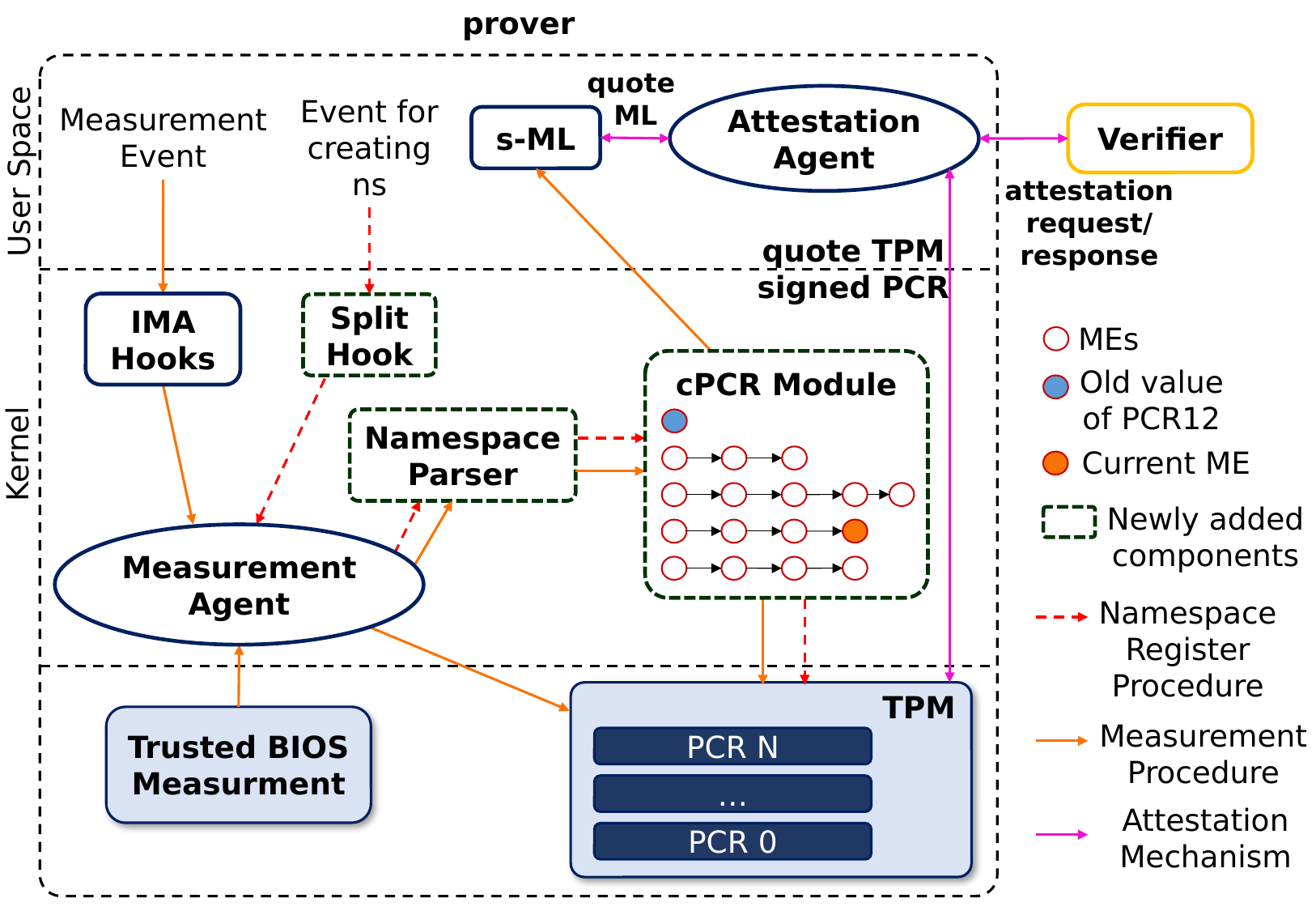

prover

quote
ML
Attestation Agent
Event for creating ns
Measurement
Event
Verifier
s-ML
User Space
attestation request/
response
quote TPM signed PCR
IMA Hooks
Split Hook
MEs

cPCR Module

Old value of PCR12

Namespace Parser

Kernel
Current ME

Newly added components

Measurement Agent

Namespace Register
Procedure
TPM

Trusted BIOS
Measurment
Measurement
Procedure
PCR N
…
Attestation Mechanism
PCR 0